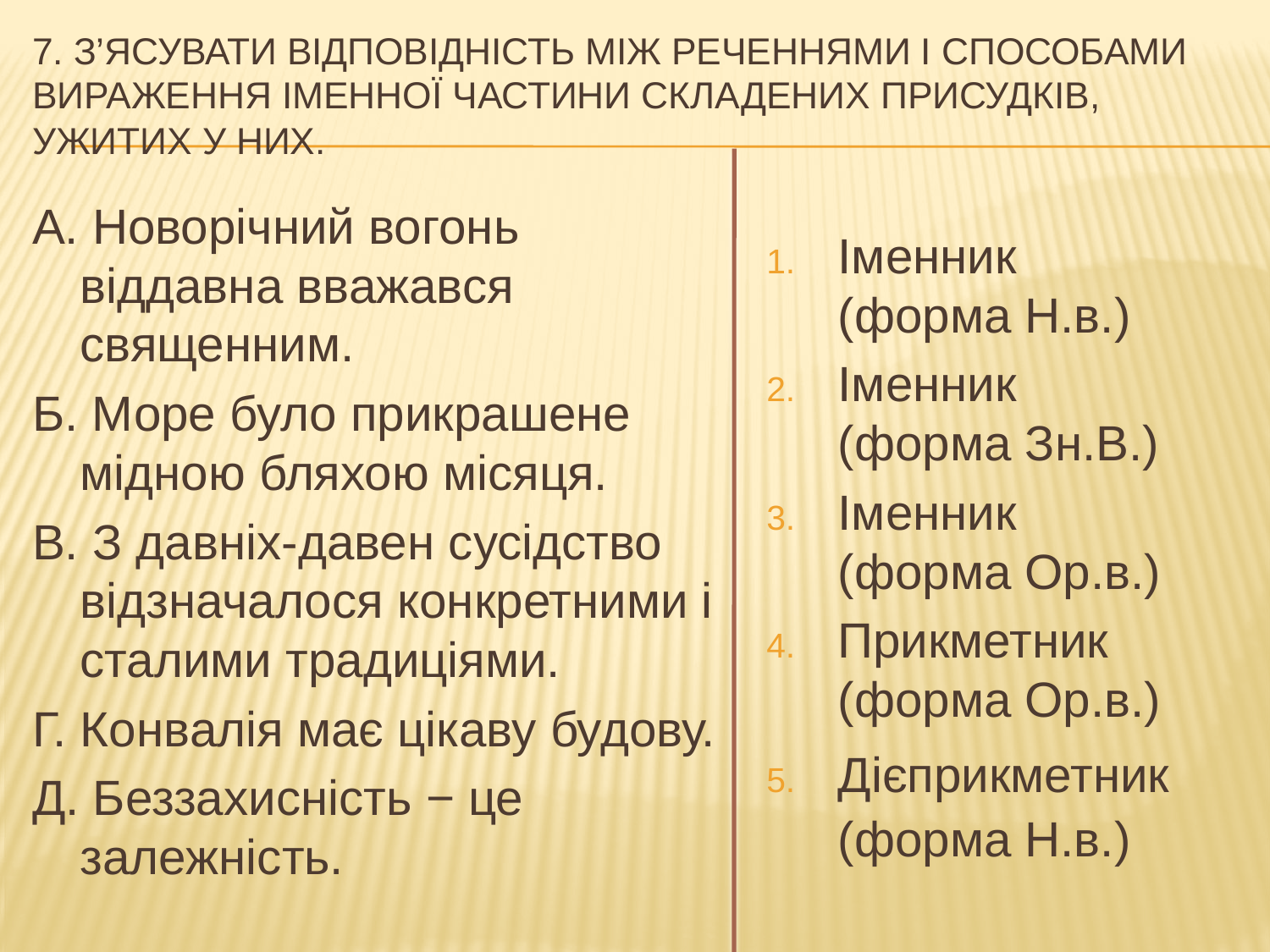

# 7. З’ясувати відповідність між реченнями і способами вираження іменної частини складених присудків, ужитих у них.
А. Новорічний вогонь віддавна вважався священним.
Б. Море було прикрашене мідною бляхою місяця.
В. З давніх-давен сусідство відзначалося конкретними і сталими традиціями.
Г. Конвалія має цікаву будову.
Д. Беззахисність − це залежність.
Іменник         (форма Н.в.)
Іменник              (форма Зн.В.)
Іменник               (форма Ор.в.)
Прикметник    (форма Ор.в.)
Дієприкметник     (форма Н.в.)